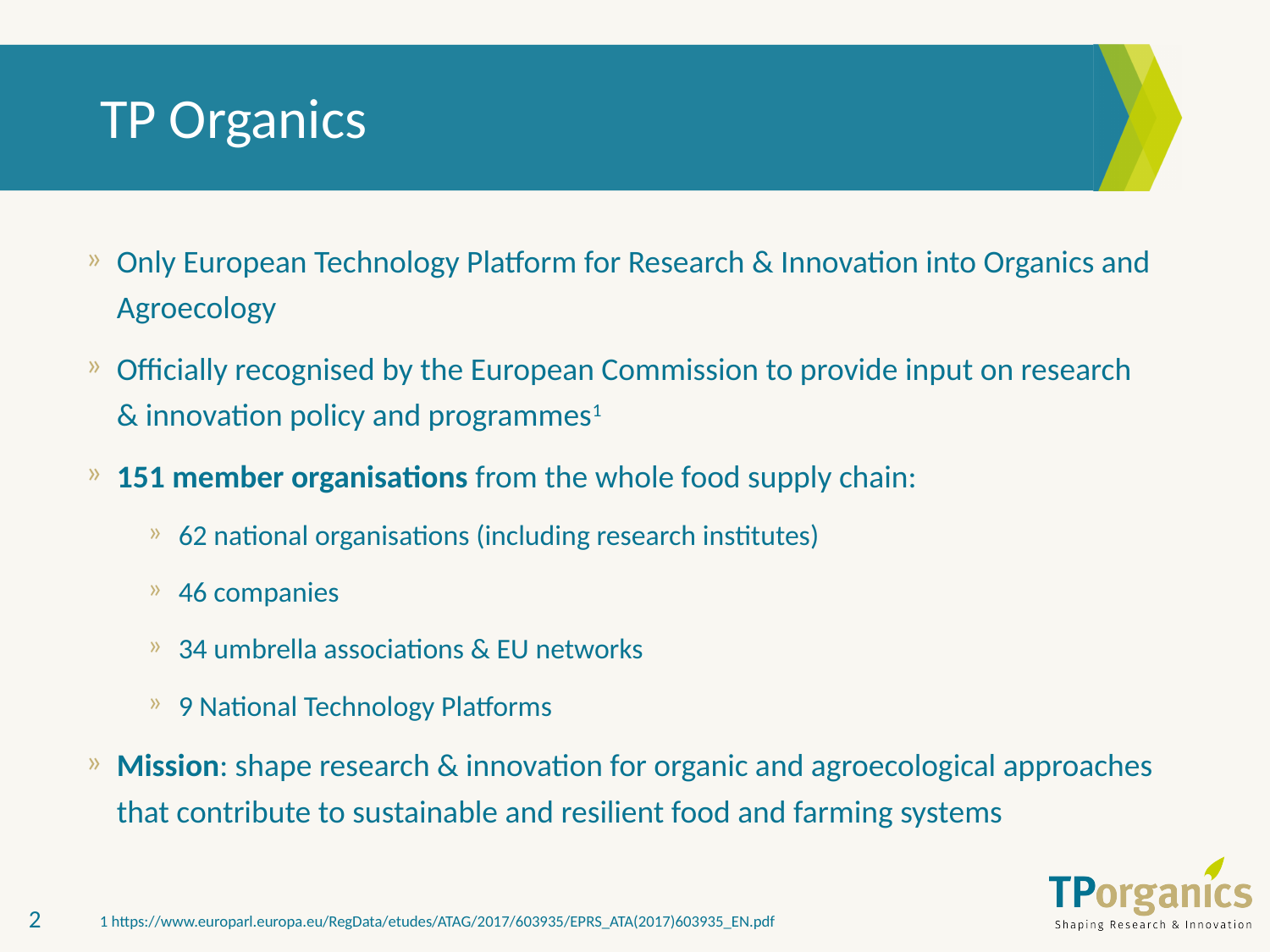

# TP Organics
Only European Technology Platform for Research & Innovation into Organics and Agroecology
Officially recognised by the European Commission to provide input on research & innovation policy and programmes1
151 member organisations from the whole food supply chain:
62 national organisations (including research institutes)
46 companies
34 umbrella associations & EU networks
9 National Technology Platforms
Mission: shape research & innovation for organic and agroecological approaches that contribute to sustainable and resilient food and farming systems
2
1 https://www.europarl.europa.eu/RegData/etudes/ATAG/2017/603935/EPRS_ATA(2017)603935_EN.pdf